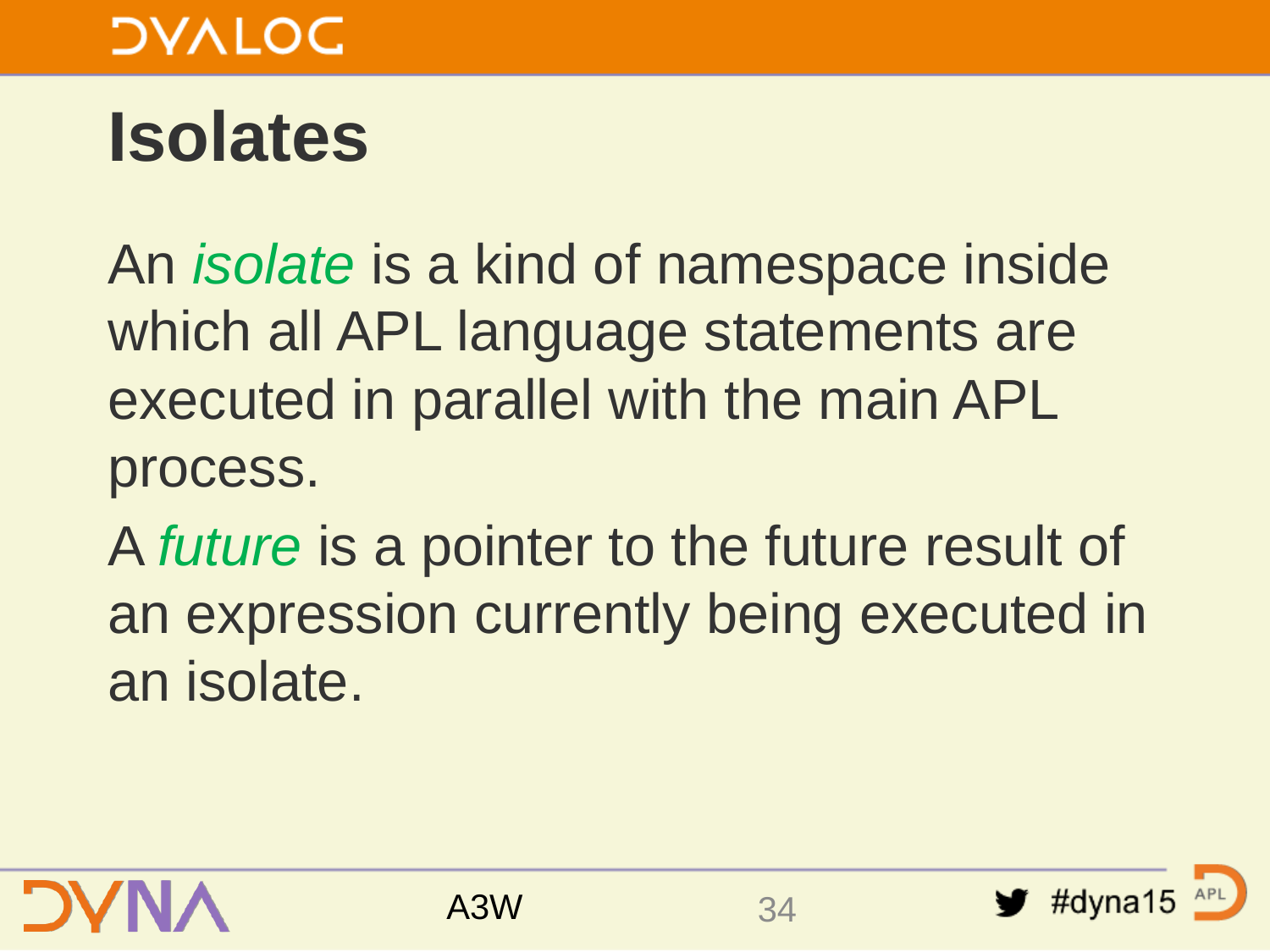

# Isolates
An isolate is a kind of namespace inside which all APL language statements are executed in parallel with the main APL process.
A future is a pointer to the future result of an expression currently being executed in an isolate.

34
A3W